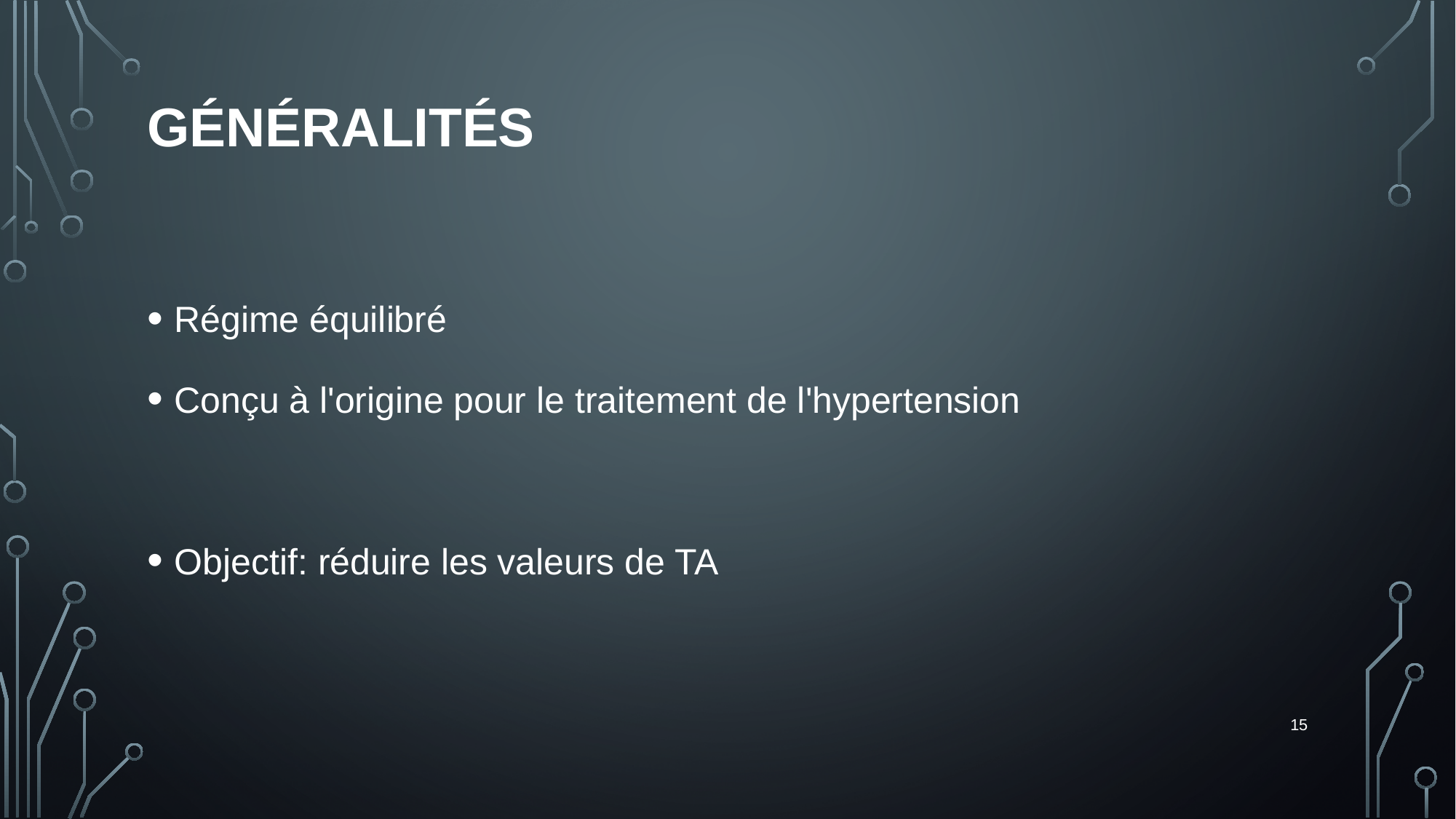

# GÉNÉRALITÉS
Régime équilibré
Conçu à l'origine pour le traitement de l'hypertension

Objectif: réduire les valeurs de TA
15